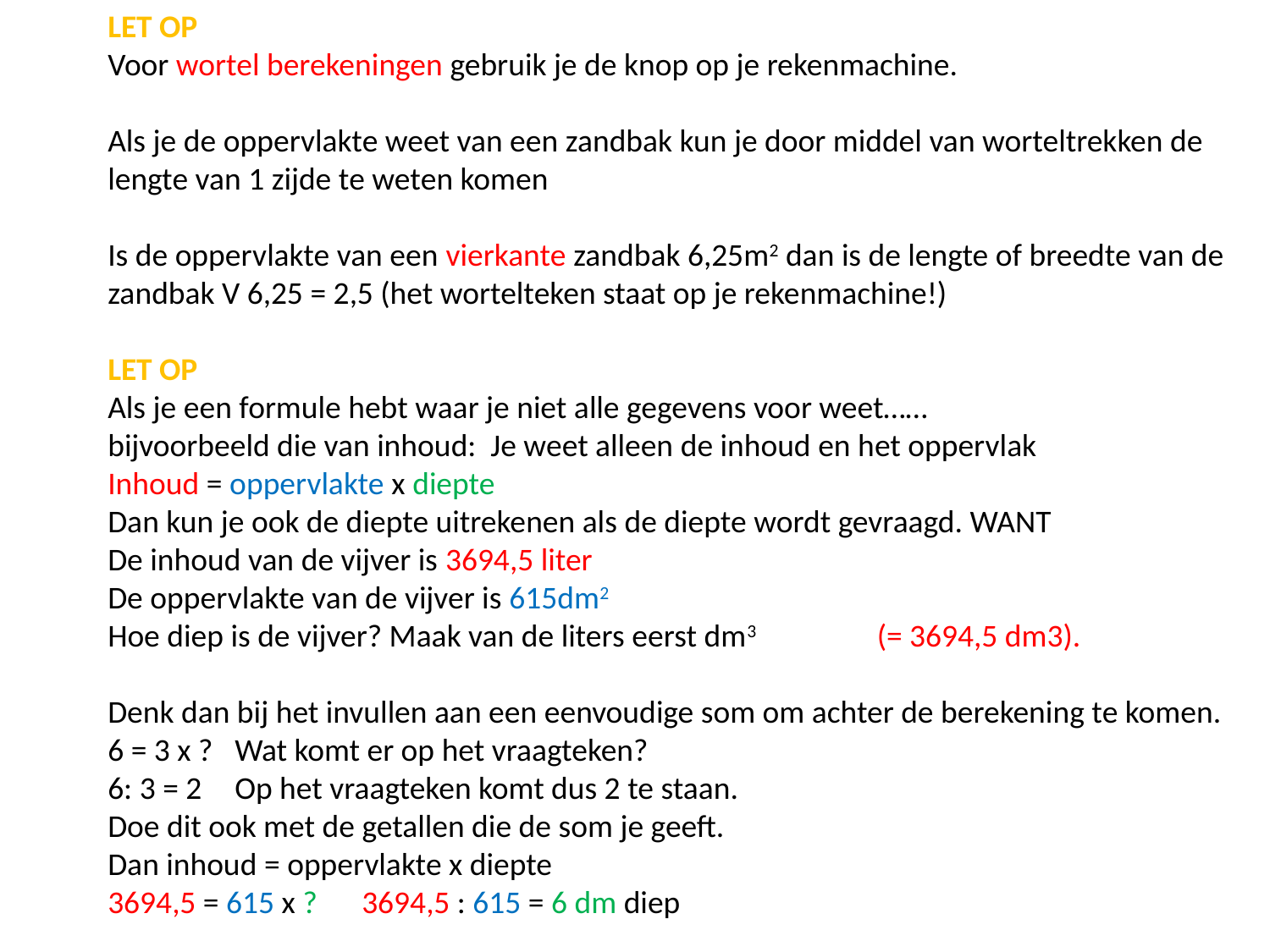

LET OP
Voor wortel berekeningen gebruik je de knop op je rekenmachine.

Als je de oppervlakte weet van een zandbak kun je door middel van worteltrekken de lengte van 1 zijde te weten komen

Is de oppervlakte van een vierkante zandbak 6,25m2 dan is de lengte of breedte van de zandbak V 6,25 = 2,5 (het wortelteken staat op je rekenmachine!)

LET OP
Als je een formule hebt waar je niet alle gegevens voor weet……
bijvoorbeeld die van inhoud:  Je weet alleen de inhoud en het oppervlak
Inhoud = oppervlakte x diepte
Dan kun je ook de diepte uitrekenen als de diepte wordt gevraagd. WANT
De inhoud van de vijver is 3694,5 liter
De oppervlakte van de vijver is 615dm2
Hoe diep is de vijver? Maak van de liters eerst dm3	 (= 3694,5 dm3).

Denk dan bij het invullen aan een eenvoudige som om achter de berekening te komen.
6 = 3 x ? 	Wat komt er op het vraagteken?
6: 3 = 2	Op het vraagteken komt dus 2 te staan.
Doe dit ook met de getallen die de som je geeft.
Dan inhoud = oppervlakte x diepte
3694,5 = 615 x ? 	3694,5 : 615 = 6 dm diep